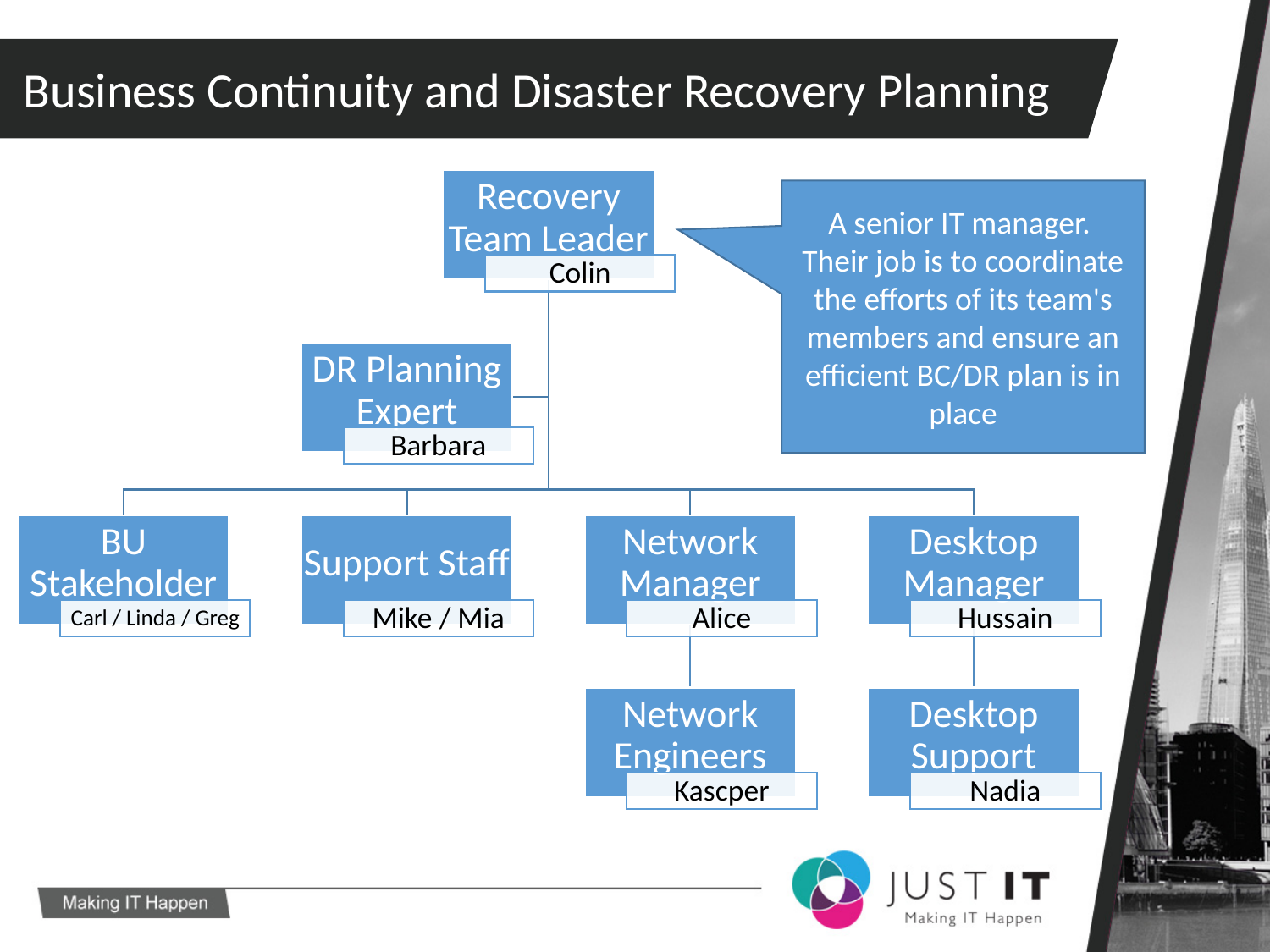

Business Continuity and Disaster Recovery Planning
Recovery Team Leader
Colin
BU Stakeholder
Carl / Linda / Greg
Support Staff
Mike / Mia
Network Manager
Alice
Network Engineers
Kascper
Desktop Manager
Hussain
Desktop Support
Nadia
DR Planning Expert
Barbara
A senior IT manager.  Their job is to coordinate the efforts of its team's members and ensure an efficient BC/DR plan is in place